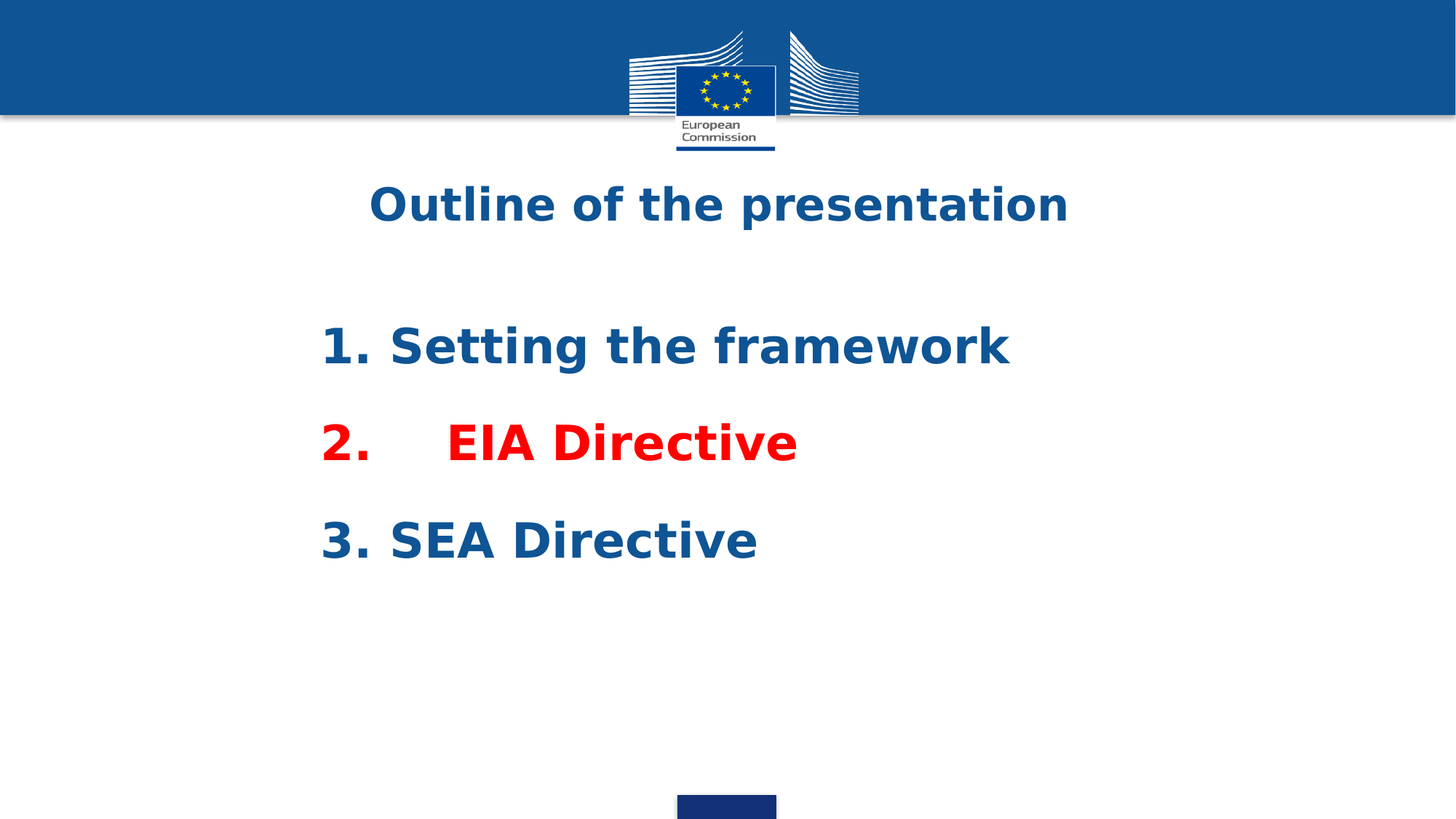

# Outline of the presentation
1. Setting the framework
2.	 EIA Directive
3. SEA Directive